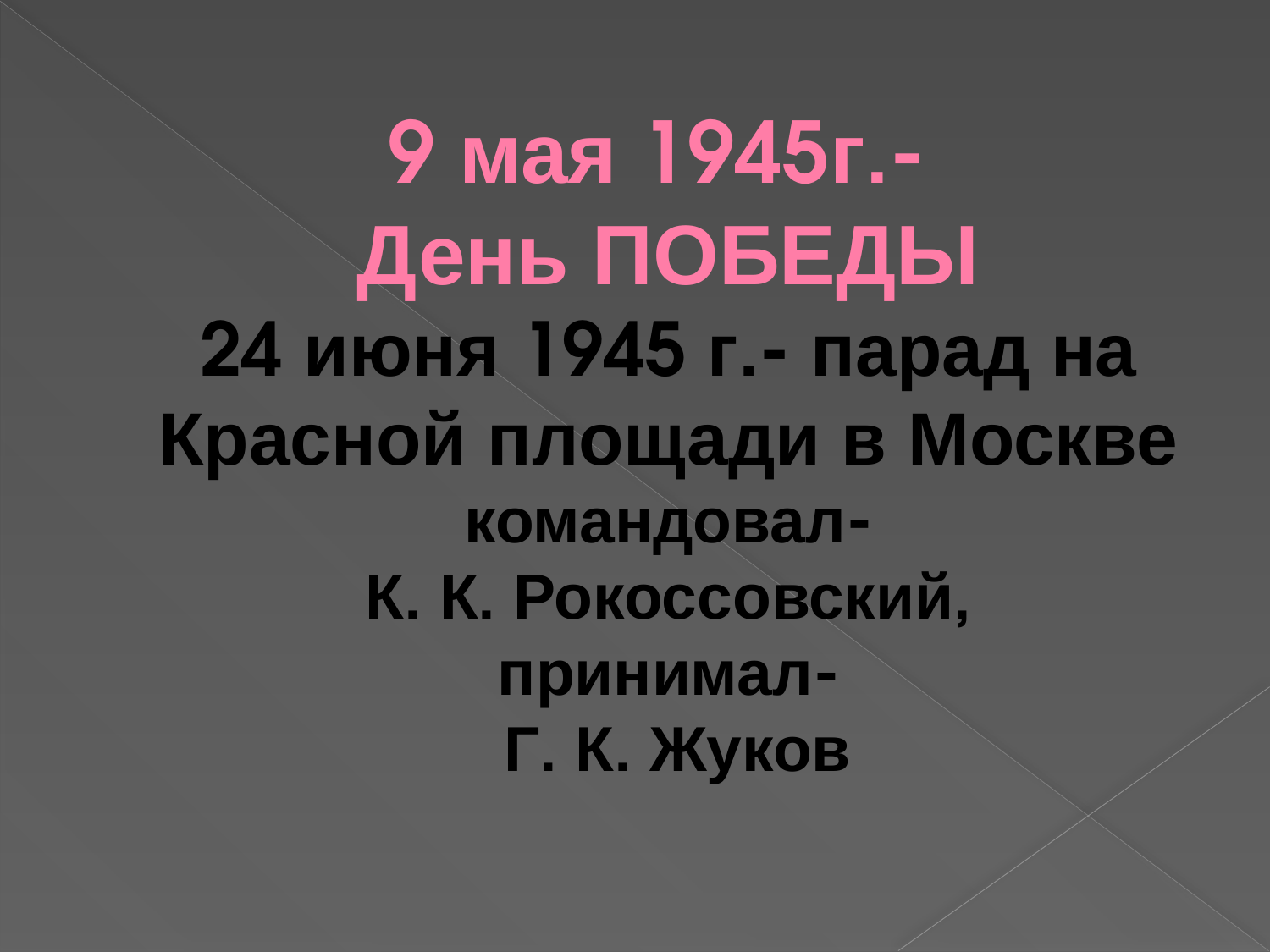

# 9 мая 1945г.- День ПОБЕДЫ 24 июня 1945 г.- парад на Красной площади в Москве командовал- К. К. Рокоссовский, принимал- Г. К. Жуков